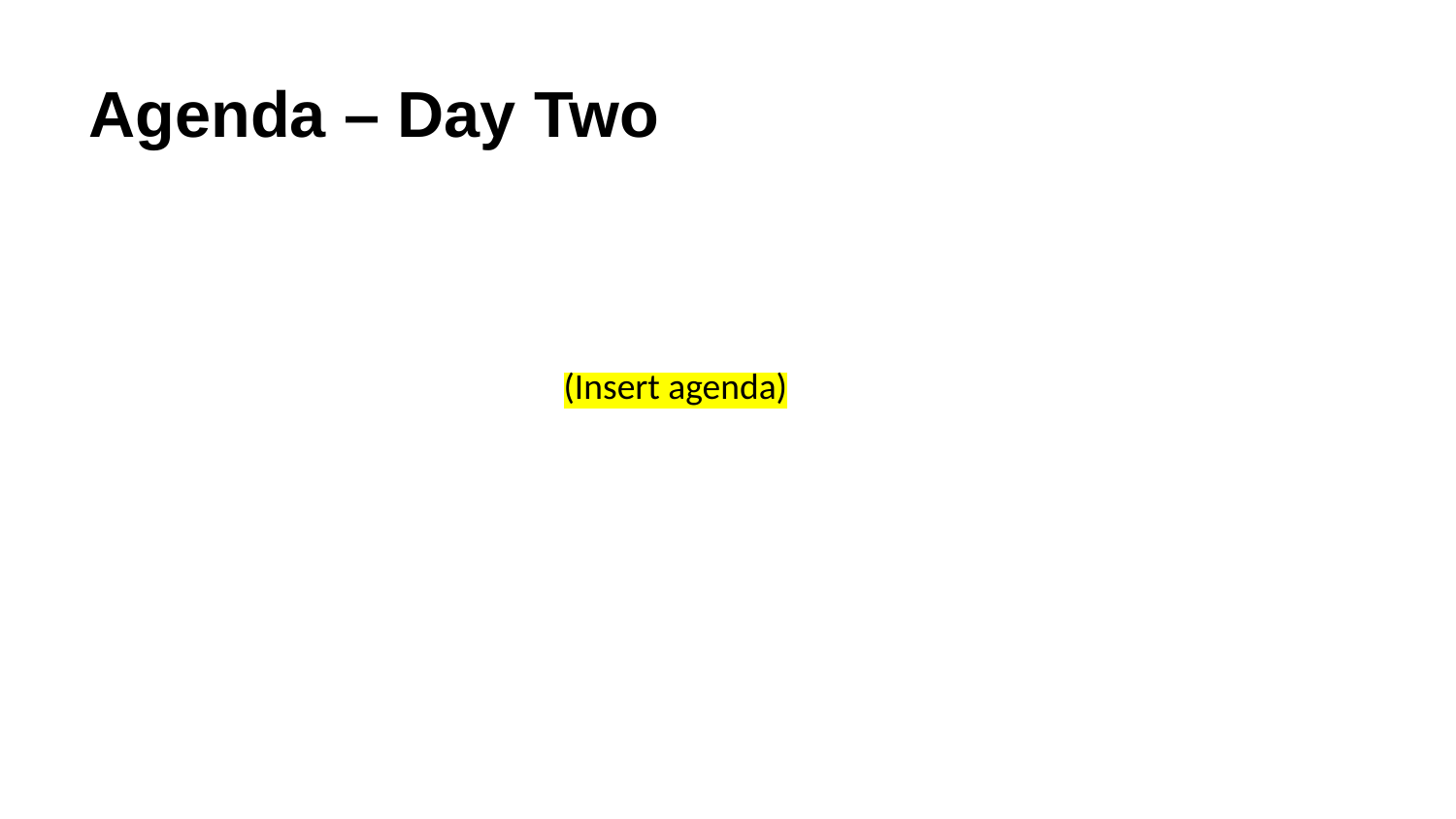

# Agenda – Day Two

(Insert agenda)